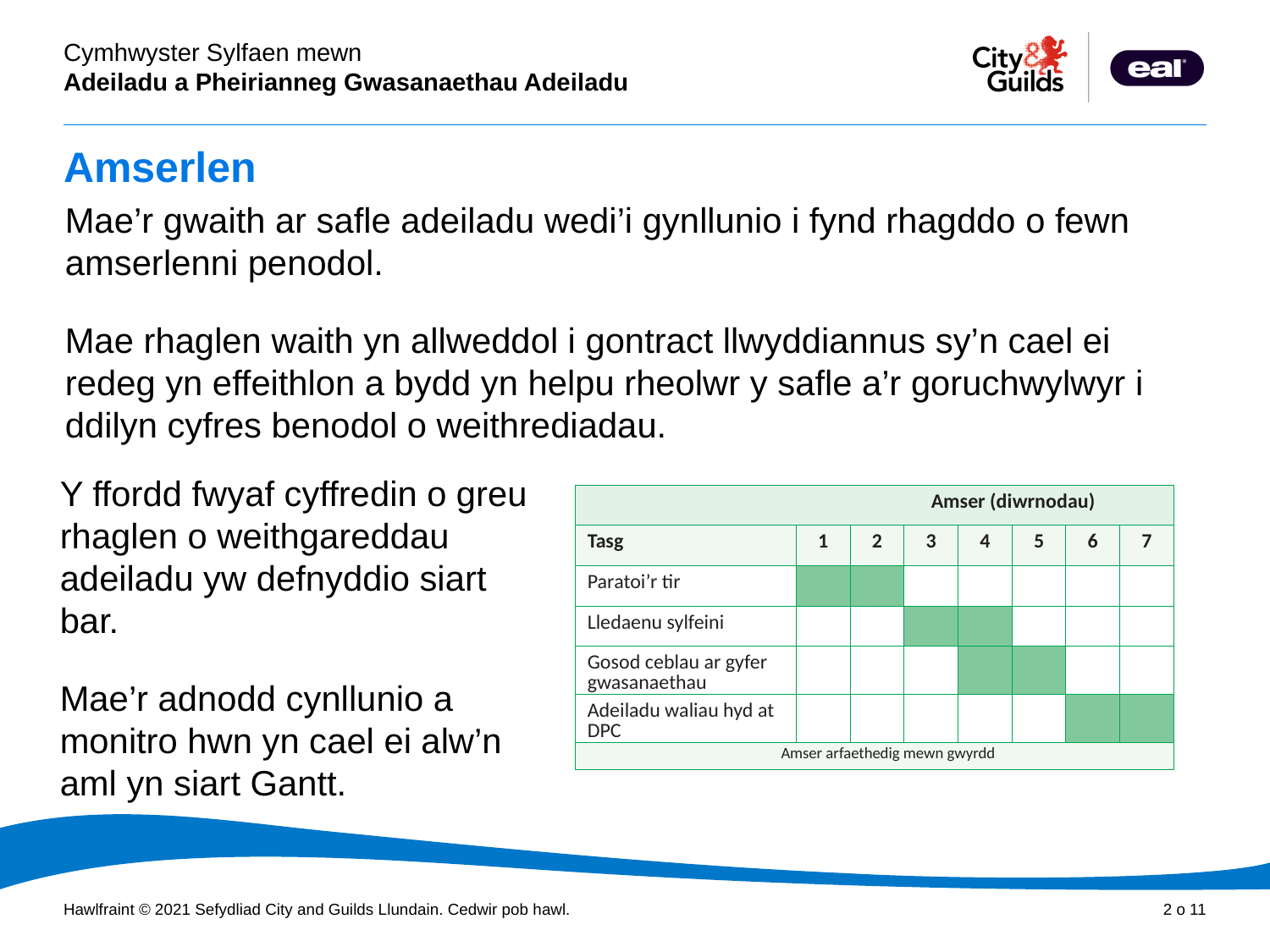

# Amserlen
Mae’r gwaith ar safle adeiladu wedi’i gynllunio i fynd rhagddo o fewn amserlenni penodol.
Mae rhaglen waith yn allweddol i gontract llwyddiannus sy’n cael ei redeg yn effeithlon a bydd yn helpu rheolwr y safle a’r goruchwylwyr i ddilyn cyfres benodol o weithrediadau.
Y ffordd fwyaf cyffredin o greu rhaglen o weithgareddau adeiladu yw defnyddio siart bar.
Mae’r adnodd cynllunio a monitro hwn yn cael ei alw’n aml yn siart Gantt.

| Amser (diwrnodau) |  |  |  |  |  |  |  |
| --- | --- | --- | --- | --- | --- | --- | --- |
| Tasg | 1 | 2 | 3 | 4 | 5 | 6 | 7 |
| Paratoi’r tir |  |  |  |  |  |  |  |
| Lledaenu sylfeini |  |  |  |  |  |  |  |
| Gosod ceblau ar gyfer gwasanaethau |  |  |  |  |  |  |  |
| Adeiladu waliau hyd at DPC |  |  |  |  |  |  |  |
| Amser arfaethedig mewn gwyrdd |  |  |  |  |  |  |  |